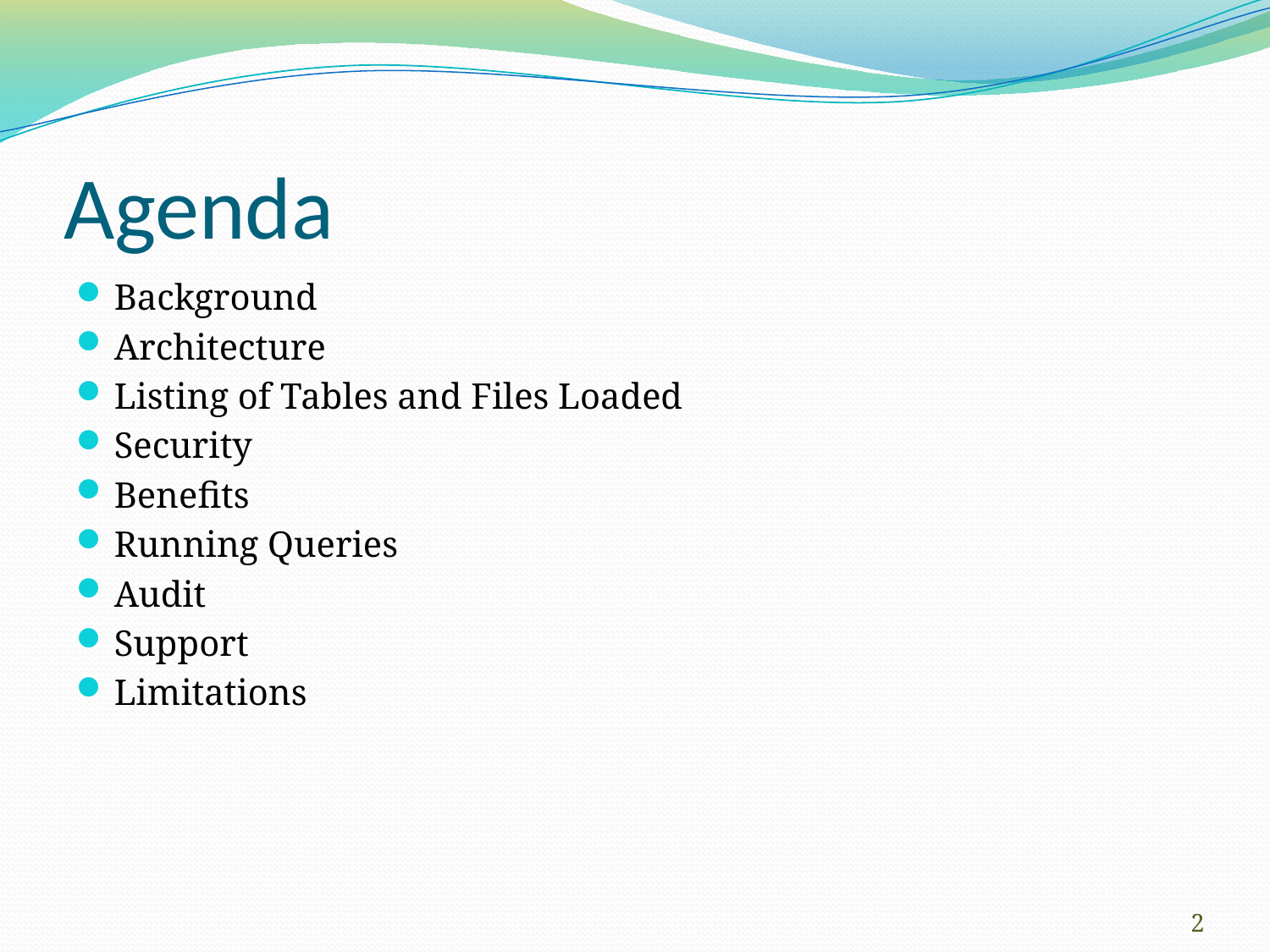

# Agenda
Background
Architecture
Listing of Tables and Files Loaded
Security
Benefits
Running Queries
Audit
Support
Limitations

2